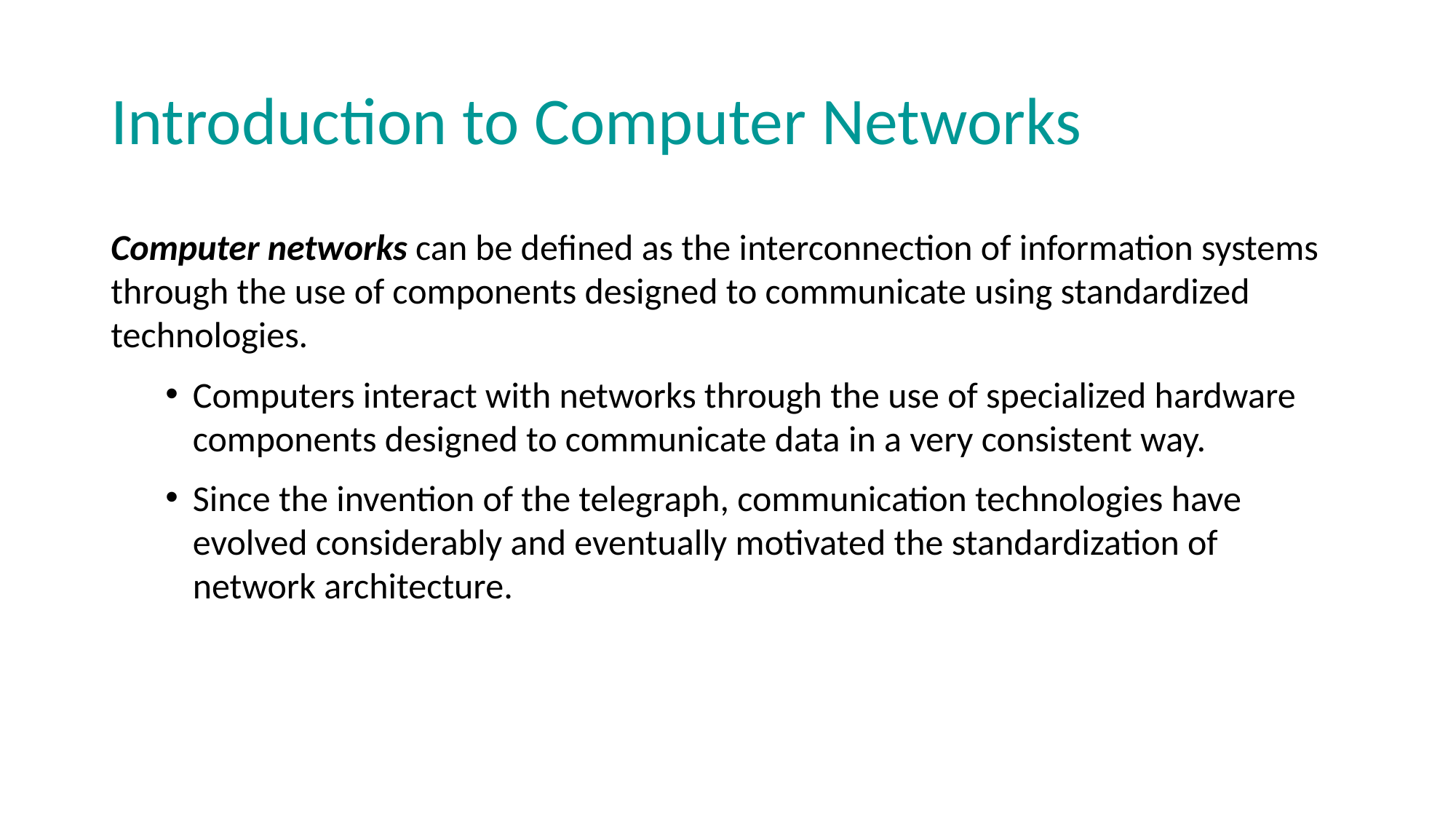

# Introduction to Computer Networks
Computer networks can be defined as the interconnection of information systems through the use of components designed to communicate using standardized technologies.
Computers interact with networks through the use of specialized hardware components designed to communicate data in a very consistent way.
Since the invention of the telegraph, communication technologies have evolved considerably and eventually motivated the standardization of network architecture.